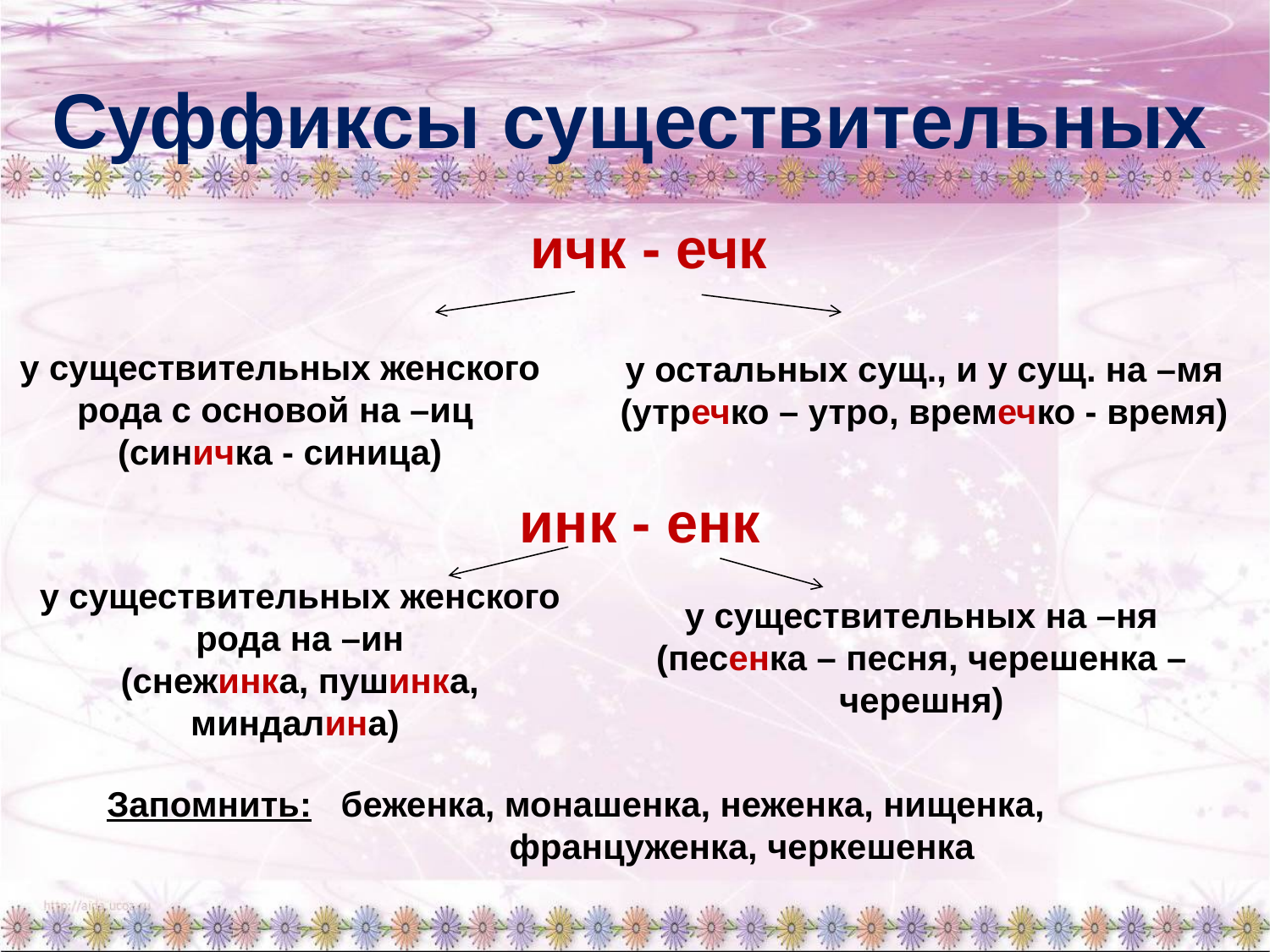

# Суффиксы существительных
ичк - ечк
у существительных женского рода с основой на –иц
(синичка - синица)
у остальных сущ., и у сущ. на –мя
(утречко – утро, времечко - время)

инк - енк
у существительных женского рода на –ин
(снежинка, пушинка, миндалина)
у существительных на –ня (песенка – песня, черешенка – черешня)
Запомнить:   беженка, монашенка, неженка, нищенка, 			француженка, черкешенка